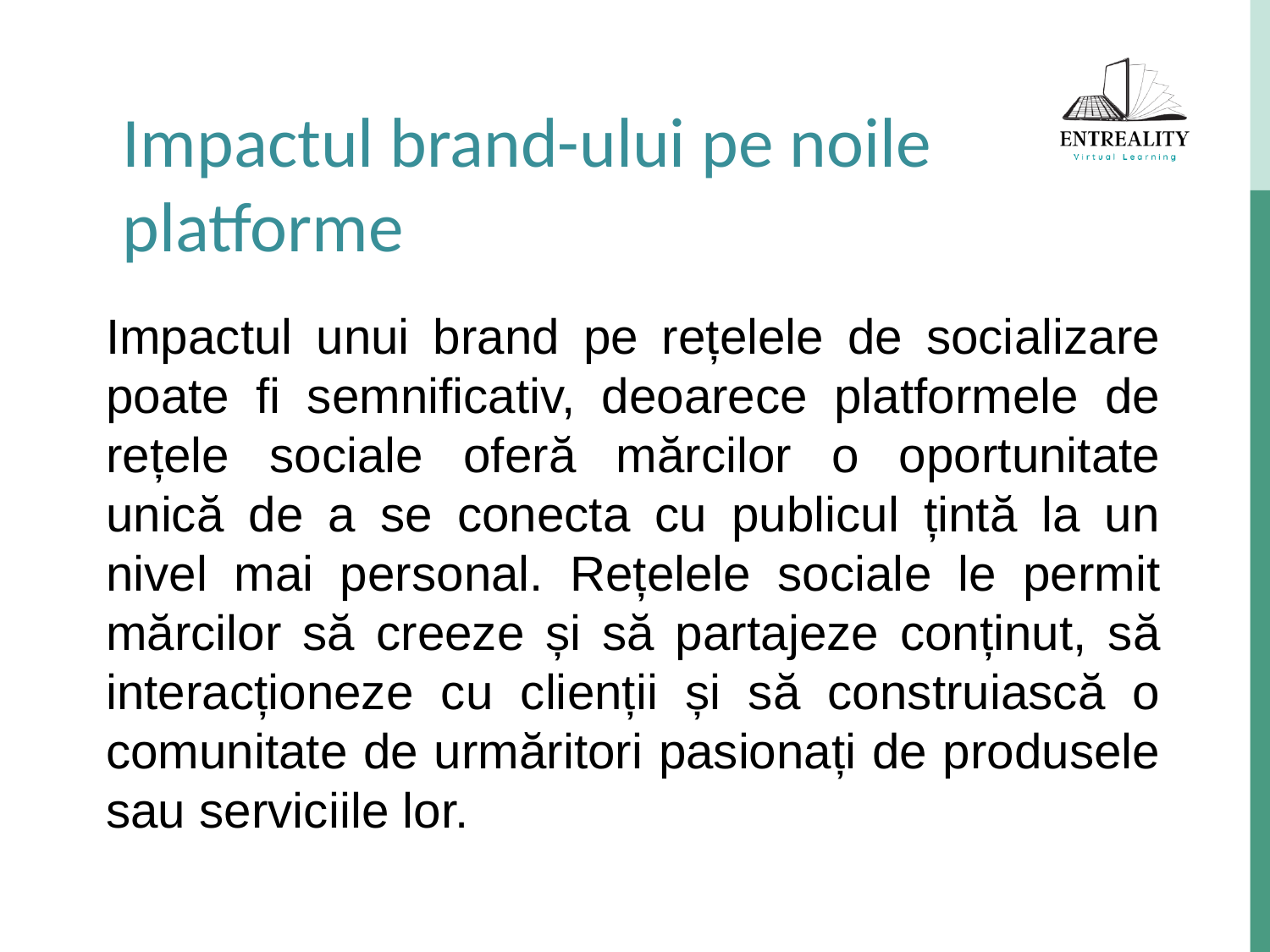

Impactul brand-ului pe noile platforme
Impactul unui brand pe rețelele de socializare poate fi semnificativ, deoarece platformele de rețele sociale oferă mărcilor o oportunitate unică de a se conecta cu publicul țintă la un nivel mai personal. Rețelele sociale le permit mărcilor să creeze și să partajeze conținut, să interacționeze cu clienții și să construiască o comunitate de urmăritori pasionați de produsele sau serviciile lor.